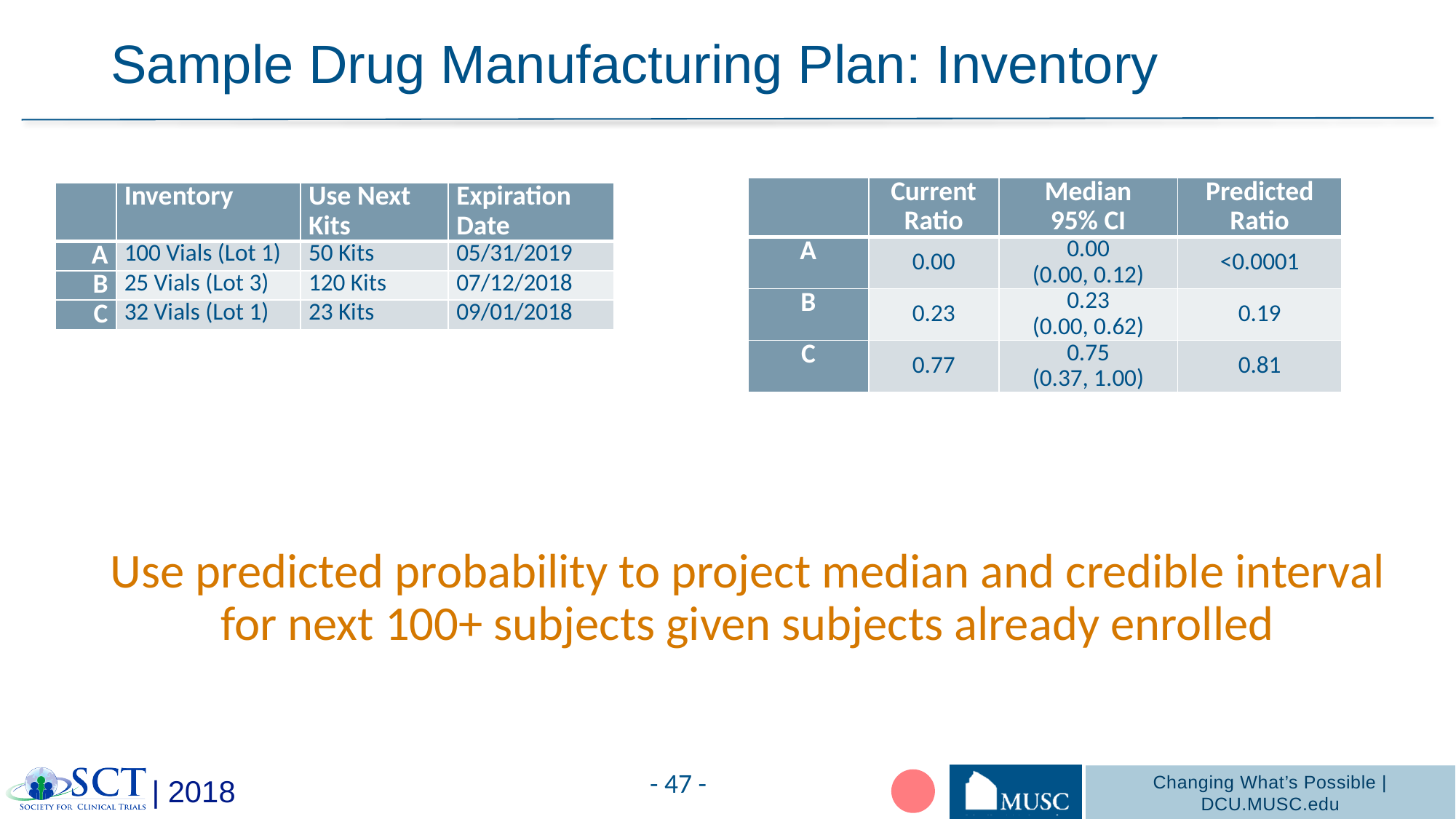

# Sample Drug Manufacturing Plan: Inventory
|  | Current Ratio | Median 95% CI | Predicted Ratio |
| --- | --- | --- | --- |
| A | 0.00 | 0.00 (0.00, 0.12) | <0.0001 |
| B | 0.23 | 0.23 (0.00, 0.62) | 0.19 |
| C | 0.77 | 0.75 (0.37, 1.00) | 0.81 |
|  | Inventory | Use Next Kits | Expiration Date |
| --- | --- | --- | --- |
| A | 100 Vials (Lot 1) | 50 Kits | 05/31/2019 |
| B | 25 Vials (Lot 3) | 120 Kits | 07/12/2018 |
| C | 32 Vials (Lot 1) | 23 Kits | 09/01/2018 |
Use predicted probability to project median and credible interval for next 100+ subjects given subjects already enrolled
- 47 -